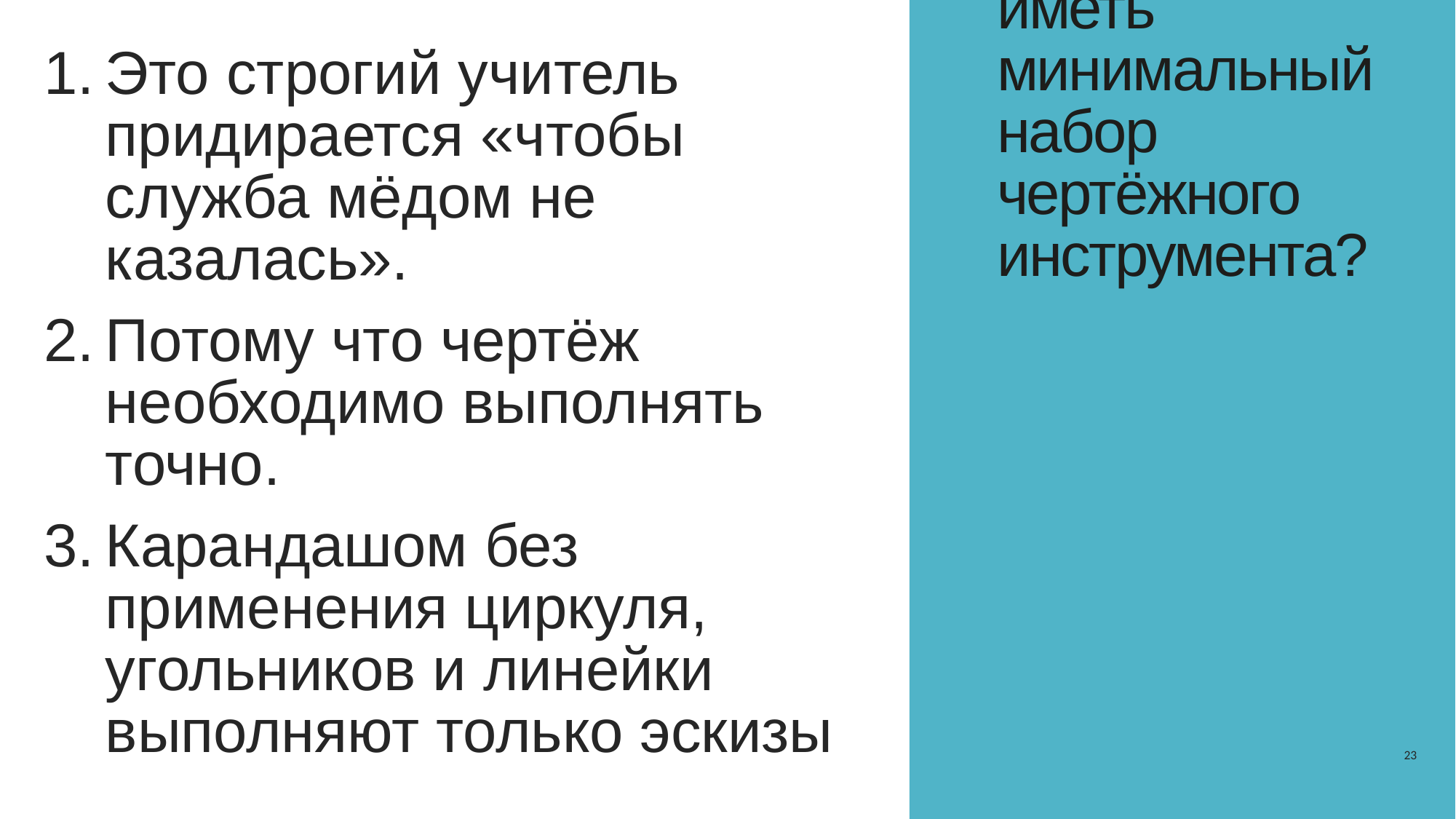

Это строгий учитель придирается «чтобы служба мёдом не казалась».
Потому что чертёж необходимо выполнять точно.
Карандашом без применения циркуля, угольников и линейки выполняют только эскизы

# Почему для выполнения чертежа необходимо иметь минимальный набор чертёжного инструмента?
23